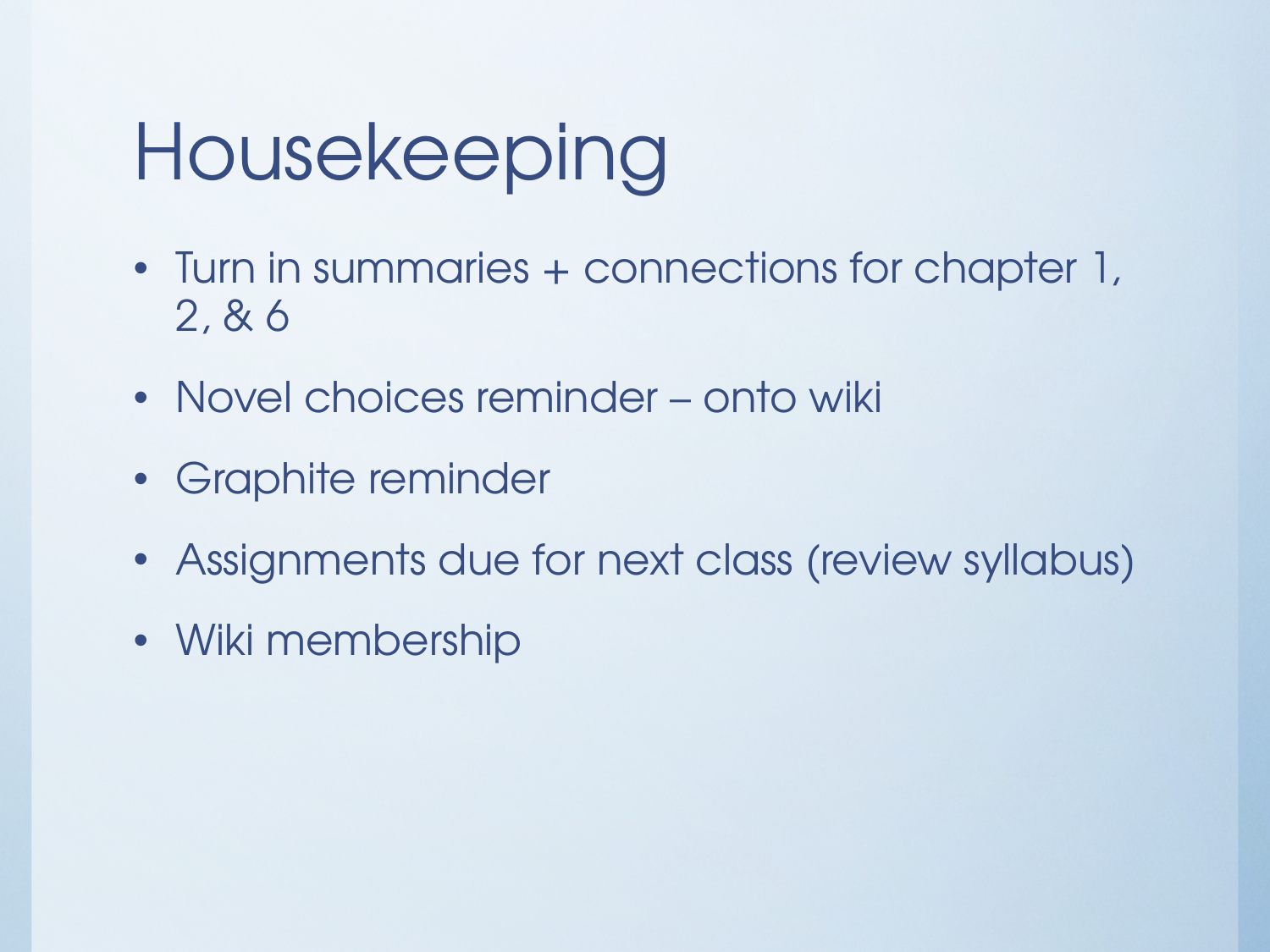

# Housekeeping
Turn in summaries + connections for chapter 1, 2, & 6
Novel choices reminder – onto wiki
Graphite reminder
Assignments due for next class (review syllabus)
Wiki membership